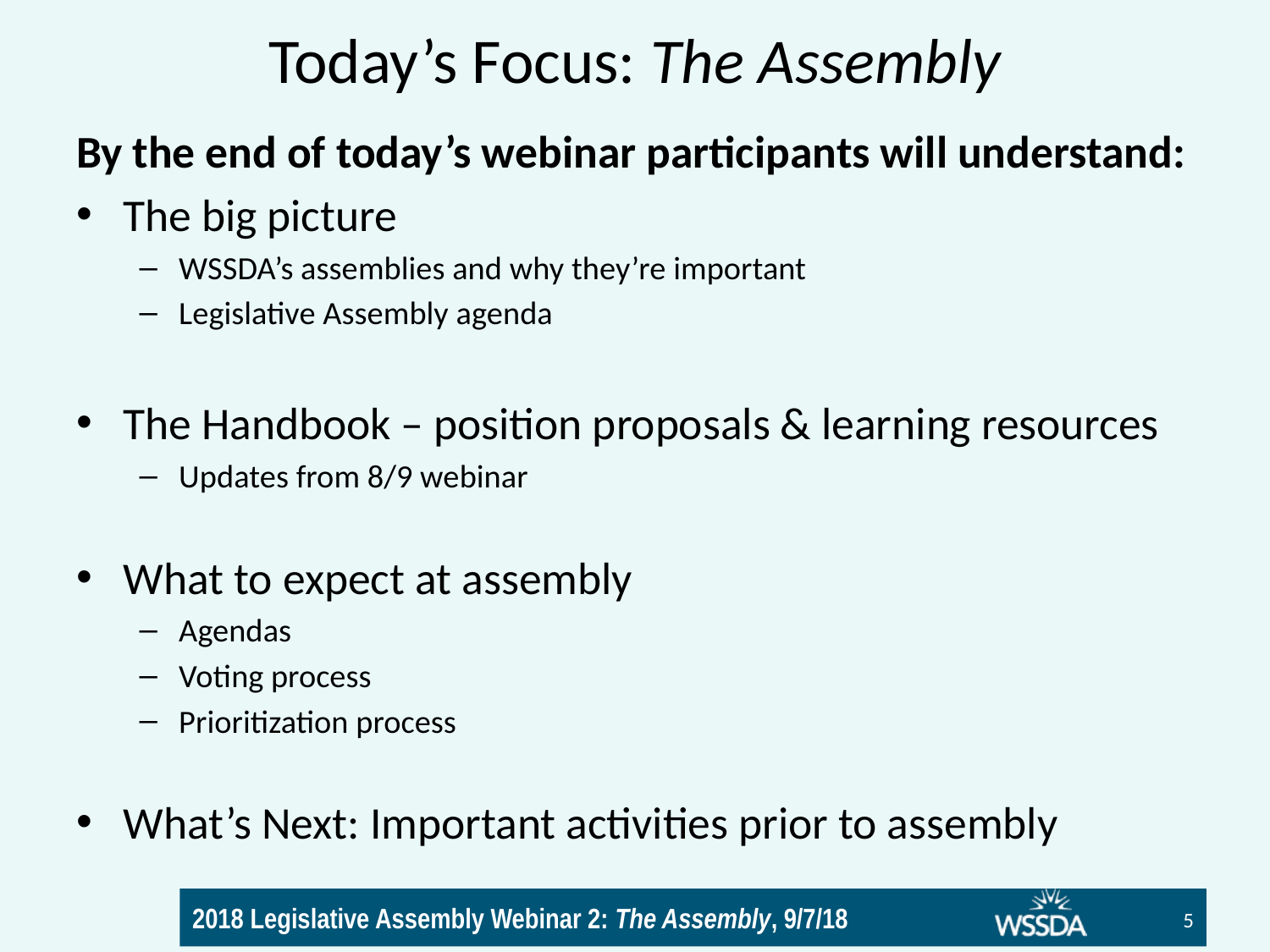

# Today’s Focus: The Assembly
By the end of today’s webinar participants will understand:
The big picture
WSSDA’s assemblies and why they’re important
Legislative Assembly agenda

The Handbook – position proposals & learning resources
Updates from 8/9 webinar

What to expect at assembly
Agendas
Voting process
Prioritization process

What’s Next: Important activities prior to assembly

5